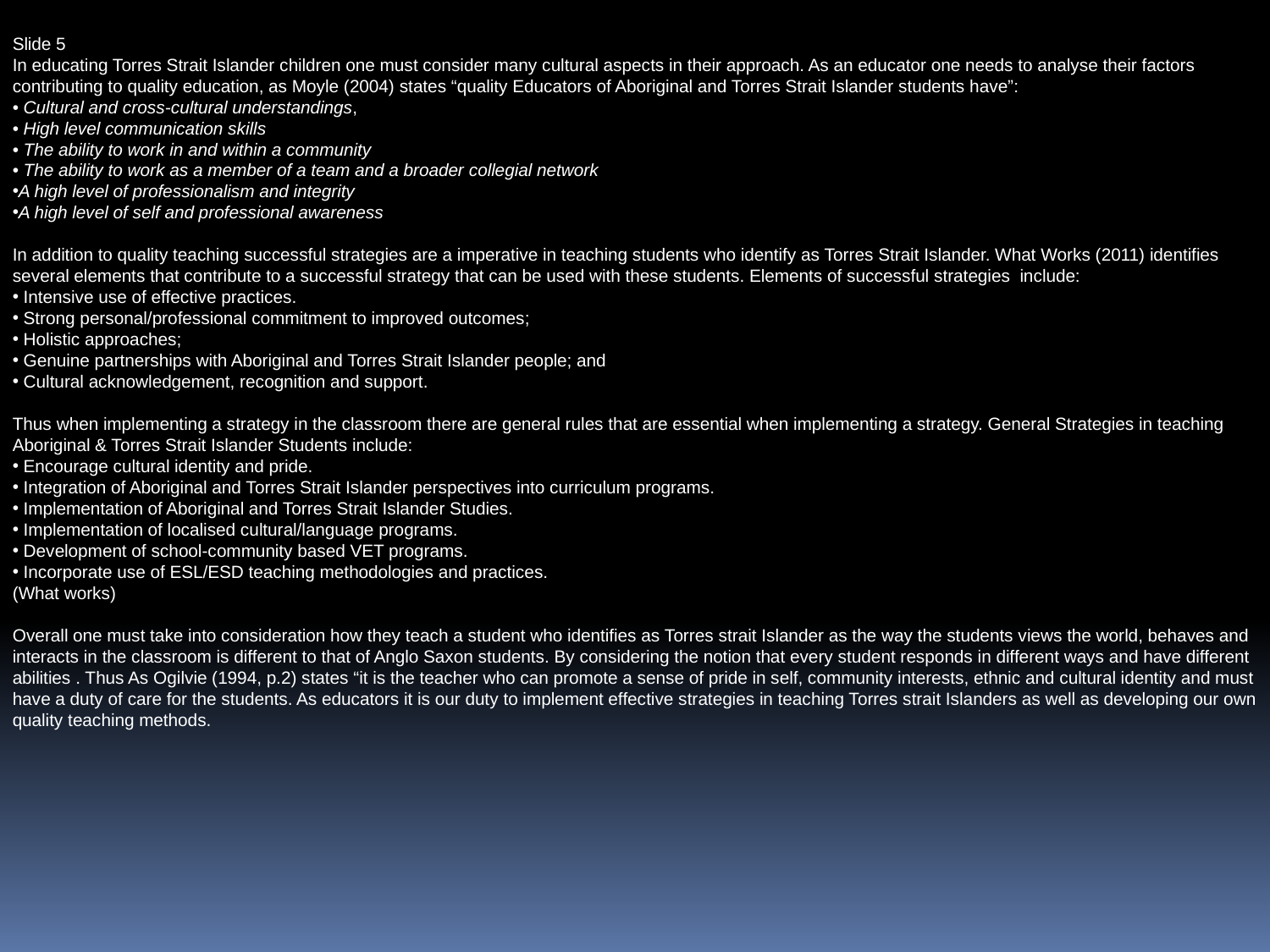

Slide 5
In educating Torres Strait Islander children one must consider many cultural aspects in their approach. As an educator one needs to analyse their factors contributing to quality education, as Moyle (2004) states “quality Educators of Aboriginal and Torres Strait Islander students have”:
• Cultural and cross-cultural understandings,
• High level communication skills
• The ability to work in and within a community
• The ability to work as a member of a team and a broader collegial network
A high level of professionalism and integrity
A high level of self and professional awareness

In addition to quality teaching successful strategies are a imperative in teaching students who identify as Torres Strait Islander. What Works (2011) identifies several elements that contribute to a successful strategy that can be used with these students. Elements of successful strategies  include:
 Intensive use of effective practices.
 Strong personal/professional commitment to improved outcomes;
 Holistic approaches;
 Genuine partnerships with Aboriginal and Torres Strait Islander people; and
 Cultural acknowledgement, recognition and support.

Thus when implementing a strategy in the classroom there are general rules that are essential when implementing a strategy. General Strategies in teaching Aboriginal & Torres Strait Islander Students include:
 Encourage cultural identity and pride.
 Integration of Aboriginal and Torres Strait Islander perspectives into curriculum programs.
 Implementation of Aboriginal and Torres Strait Islander Studies.
 Implementation of localised cultural/language programs.
 Development of school-community based VET programs.
 Incorporate use of ESL/ESD teaching methodologies and practices.
(What works)

Overall one must take into consideration how they teach a student who identifies as Torres strait Islander as the way the students views the world, behaves and interacts in the classroom is different to that of Anglo Saxon students. By considering the notion that every student responds in different ways and have different abilities . Thus As Ogilvie (1994, p.2) states “it is the teacher who can promote a sense of pride in self, community interests, ethnic and cultural identity and must have a duty of care for the students. As educators it is our duty to implement effective strategies in teaching Torres strait Islanders as well as developing our own quality teaching methods.